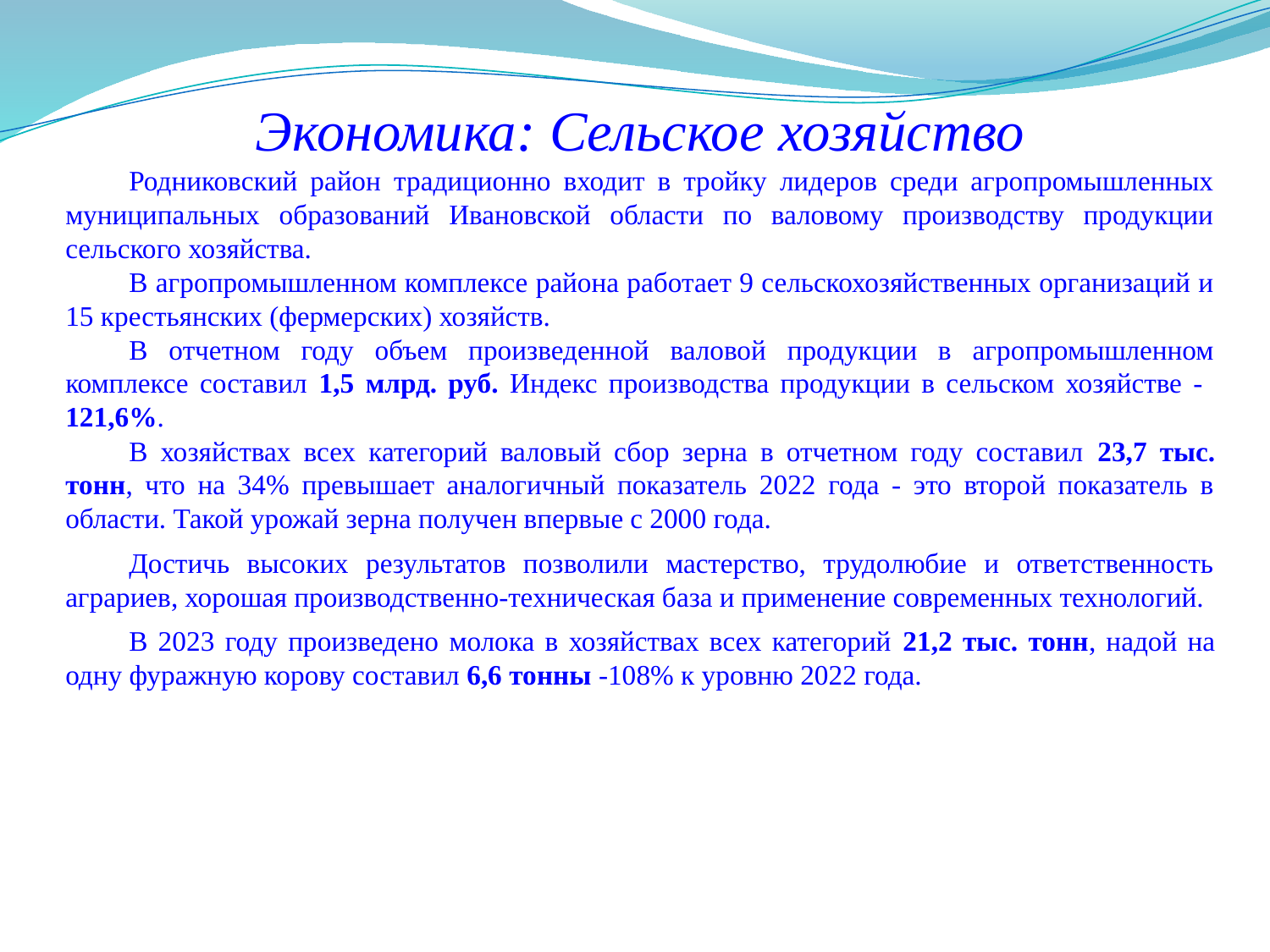

Экономика: Сельское хозяйство
Родниковский район традиционно входит в тройку лидеров среди агропромышленных муниципальных образований Ивановской области по валовому производству продукции сельского хозяйства.
В агропромышленном комплексе района работает 9 сельскохозяйственных организаций и 15 крестьянских (фермерских) хозяйств.
В отчетном году объем произведенной валовой продукции в агропромышленном комплексе составил 1,5 млрд. руб. Индекс производства продукции в сельском хозяйстве -  121,6%.
В хозяйствах всех категорий валовый сбор зерна в отчетном году составил 23,7 тыс. тонн, что на 34% превышает аналогичный показатель 2022 года - это второй показатель в области. Такой урожай зерна получен впервые с 2000 года.
Достичь высоких результатов позволили мастерство, трудолюбие и ответственность аграриев, хорошая производственно-техническая база и применение современных технологий.
В 2023 году произведено молока в хозяйствах всех категорий 21,2 тыс. тонн, надой на одну фуражную корову составил 6,6 тонны -108% к уровню 2022 года.